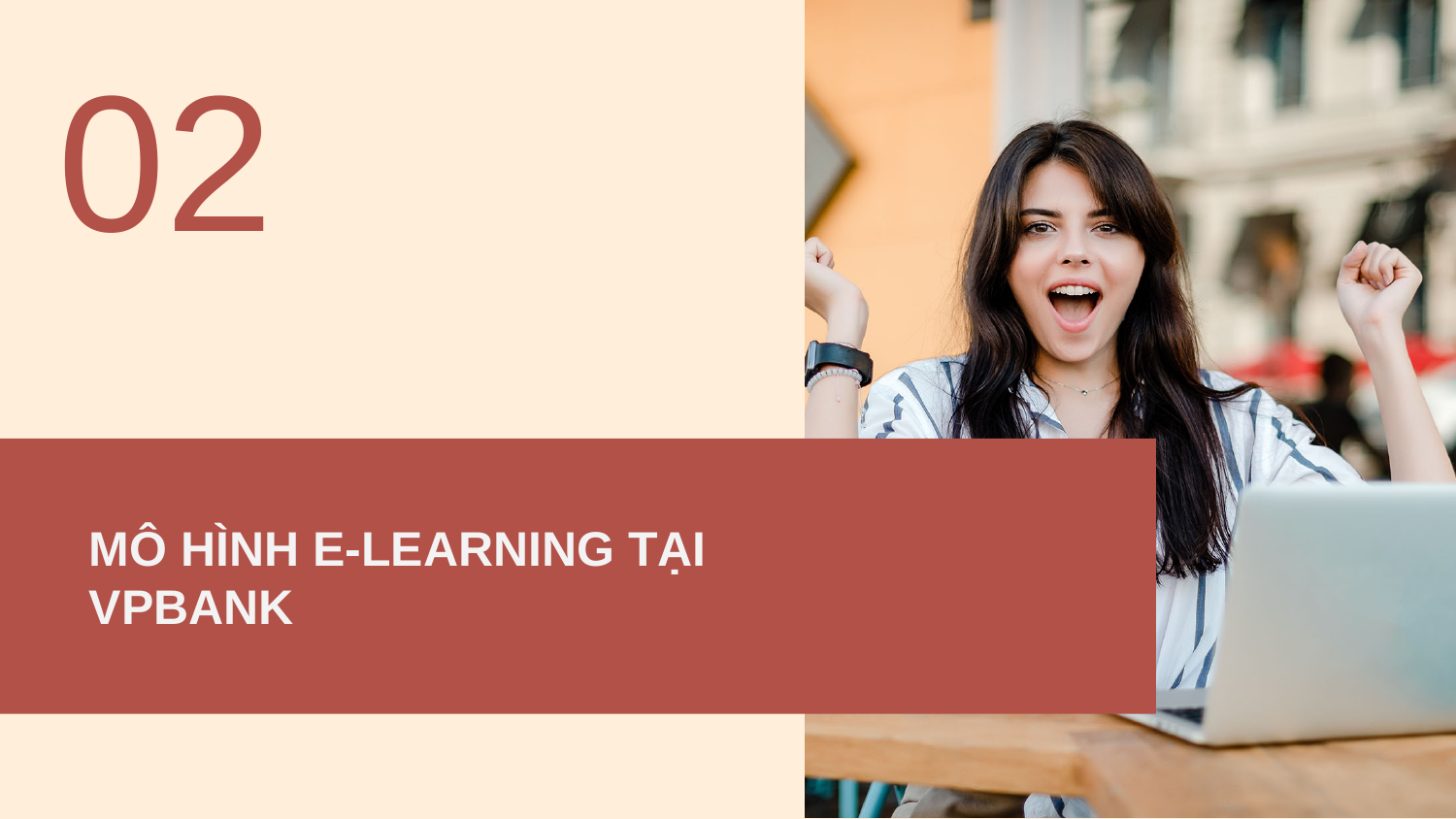

# 02
MÔ HÌNH E-LEARNING TẠI VPBANK